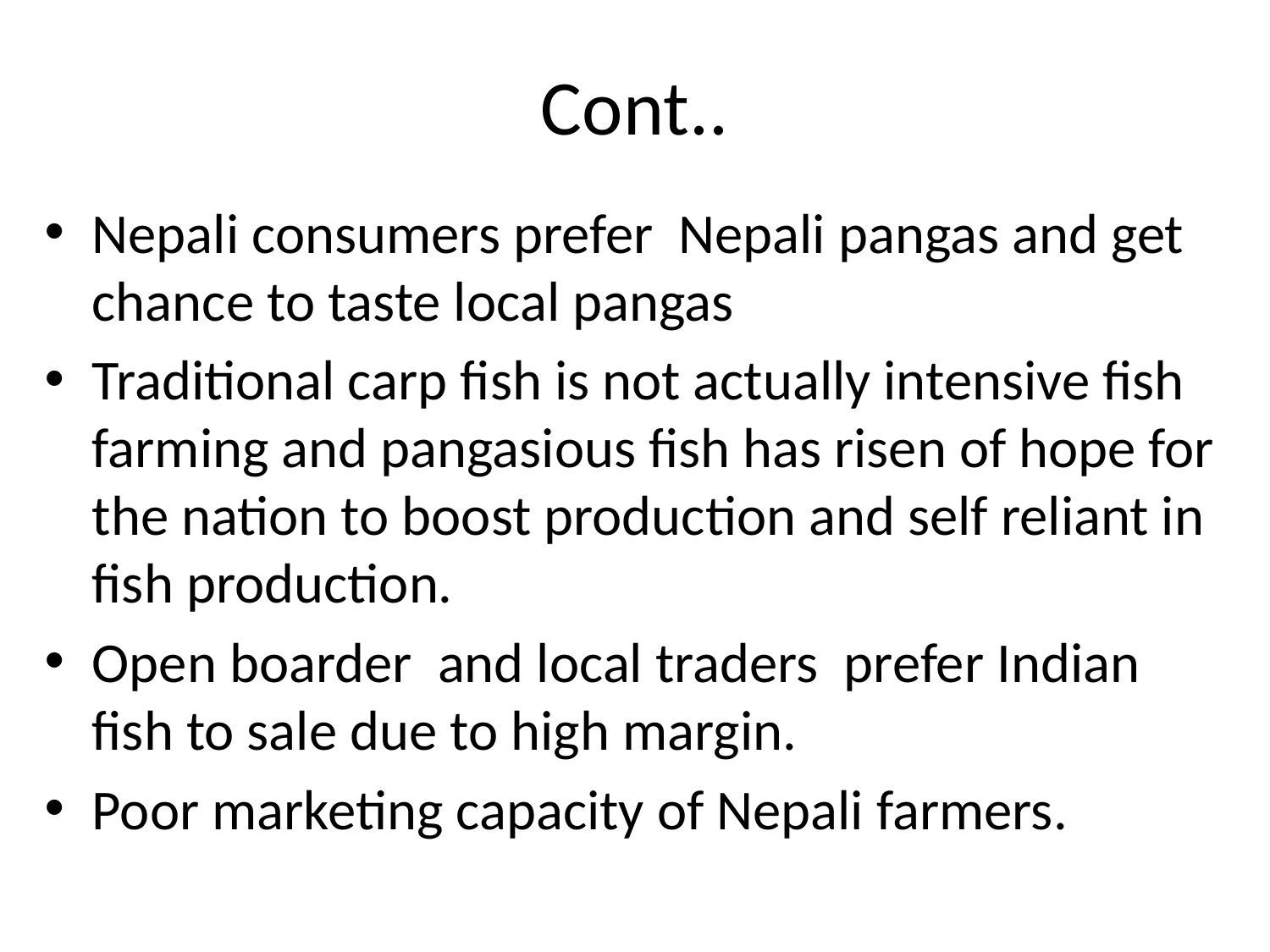

# Cont..
Nepali consumers prefer  Nepali pangas and get chance to taste local pangas
Traditional carp fish is not actually intensive fish farming and pangasious fish has risen of hope for the nation to boost production and self reliant in fish production.
Open boarder  and local traders  prefer Indian fish to sale due to high margin.
Poor marketing capacity of Nepali farmers.